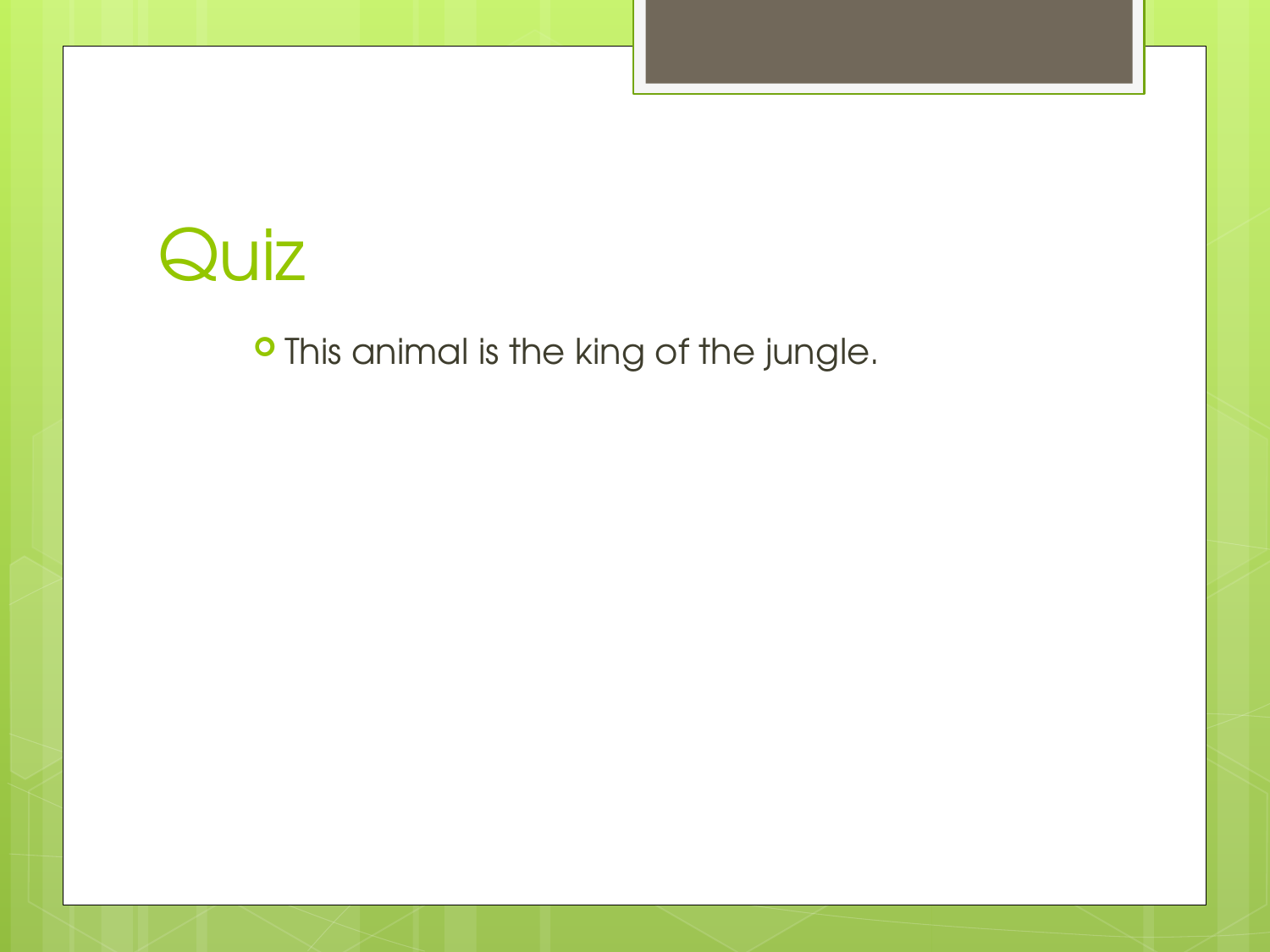

# Quiz
This animal is the king of the jungle.